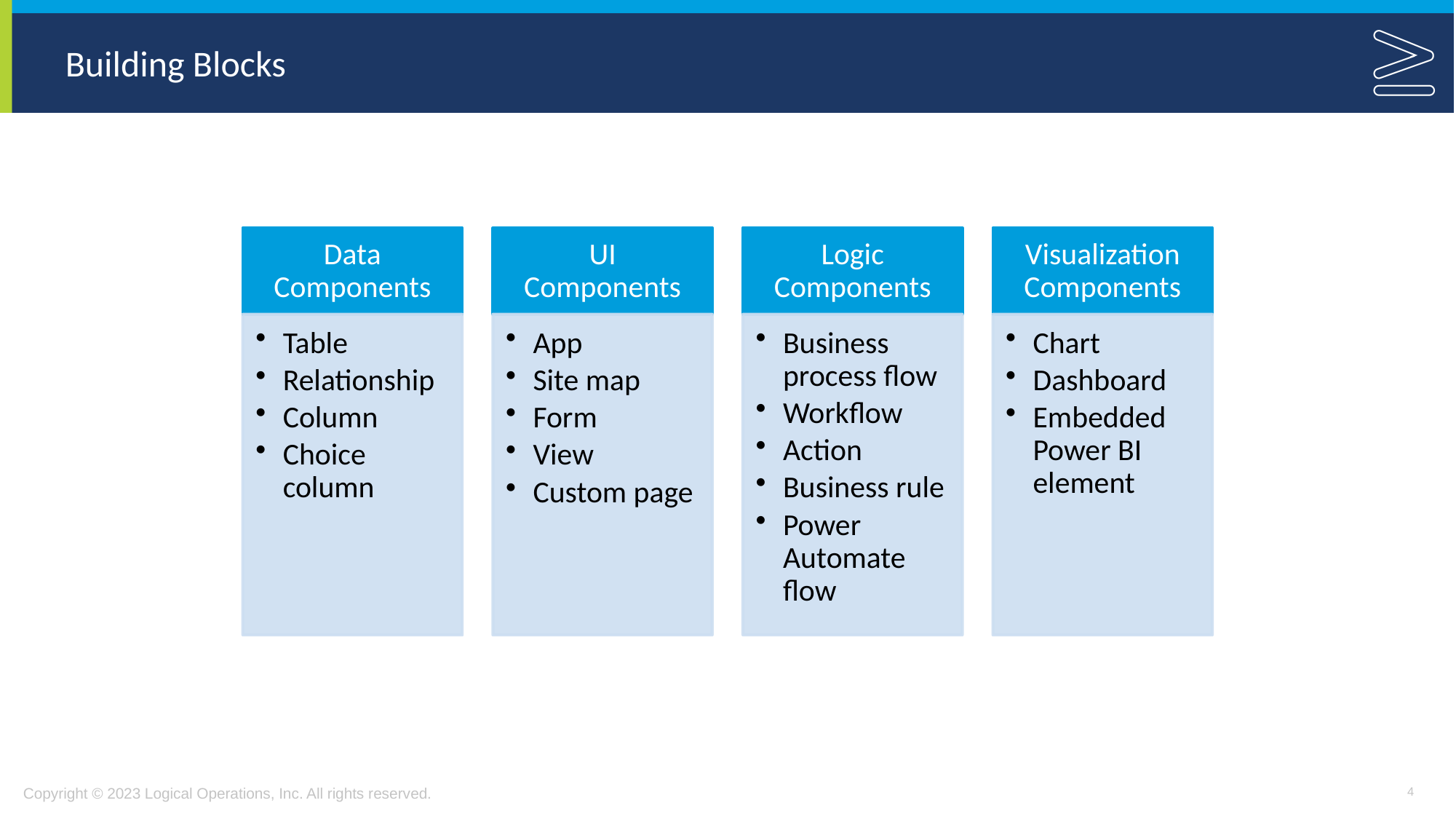

# Building Blocks
Data Components
Table
Relationship
Column
Choice column
UI Components
App
Site map
Form
View
Custom page
Logic Components
Business process flow
Workflow
Action
Business rule
Power Automate flow
Visualization Components
Chart
Dashboard
Embedded Power BI element
4